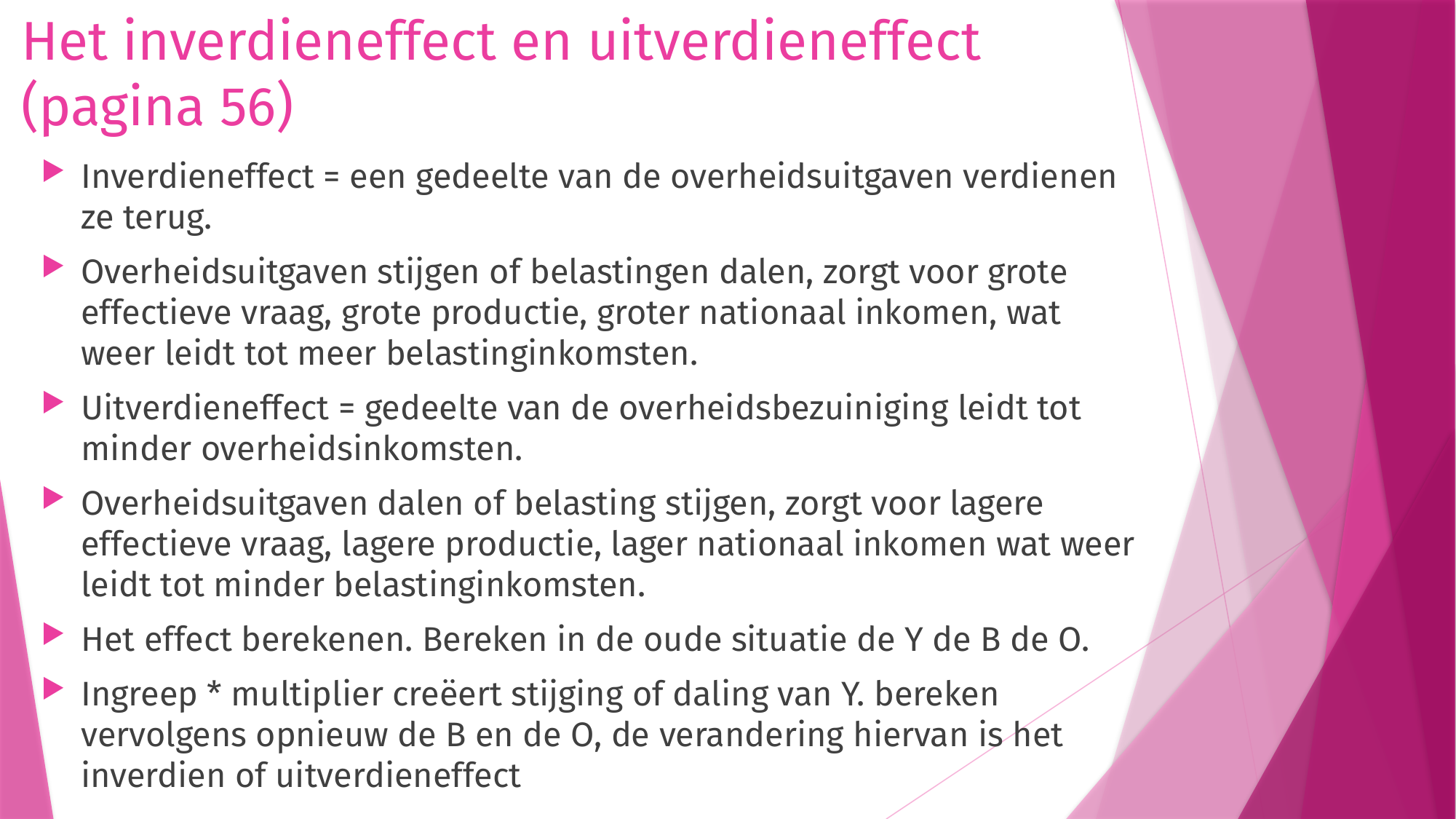

# Het inverdieneffect en uitverdieneffect (pagina 56)
Inverdieneffect = een gedeelte van de overheidsuitgaven verdienen ze terug.
Overheidsuitgaven stijgen of belastingen dalen, zorgt voor grote effectieve vraag, grote productie, groter nationaal inkomen, wat weer leidt tot meer belastinginkomsten.
Uitverdieneffect = gedeelte van de overheidsbezuiniging leidt tot minder overheidsinkomsten.
Overheidsuitgaven dalen of belasting stijgen, zorgt voor lagere effectieve vraag, lagere productie, lager nationaal inkomen wat weer leidt tot minder belastinginkomsten.
Het effect berekenen. Bereken in de oude situatie de Y de B de O.
Ingreep * multiplier creëert stijging of daling van Y. bereken vervolgens opnieuw de B en de O, de verandering hiervan is het inverdien of uitverdieneffect